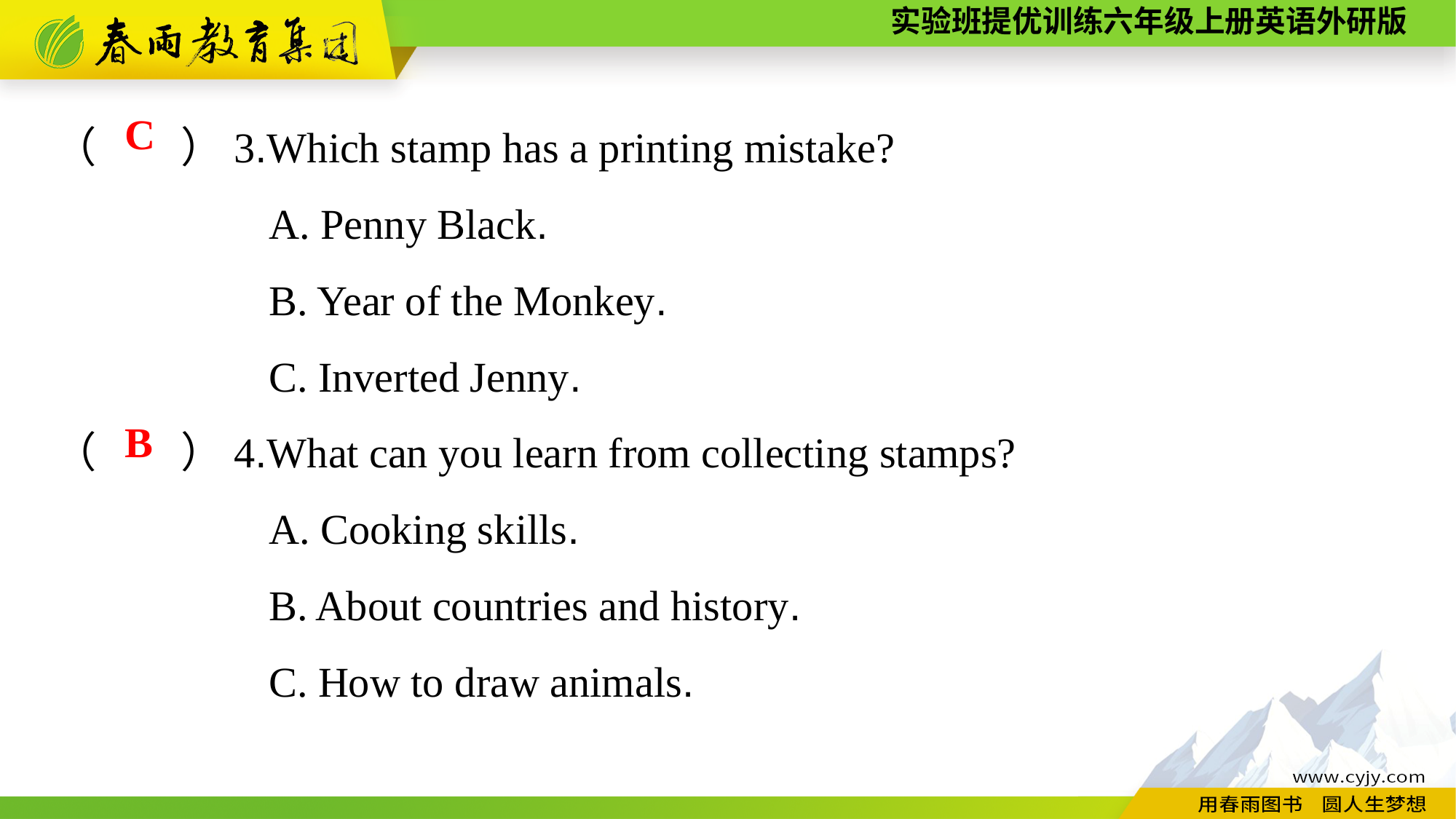

（　　）3.Which stamp has a printing mistake?
A. Penny Black.
B. Year of the Monkey.
C. Inverted Jenny.
（　　）4.What can you learn from collecting stamps?
A. Cooking skills.
B. About countries and history.
C. How to draw animals.
C
B